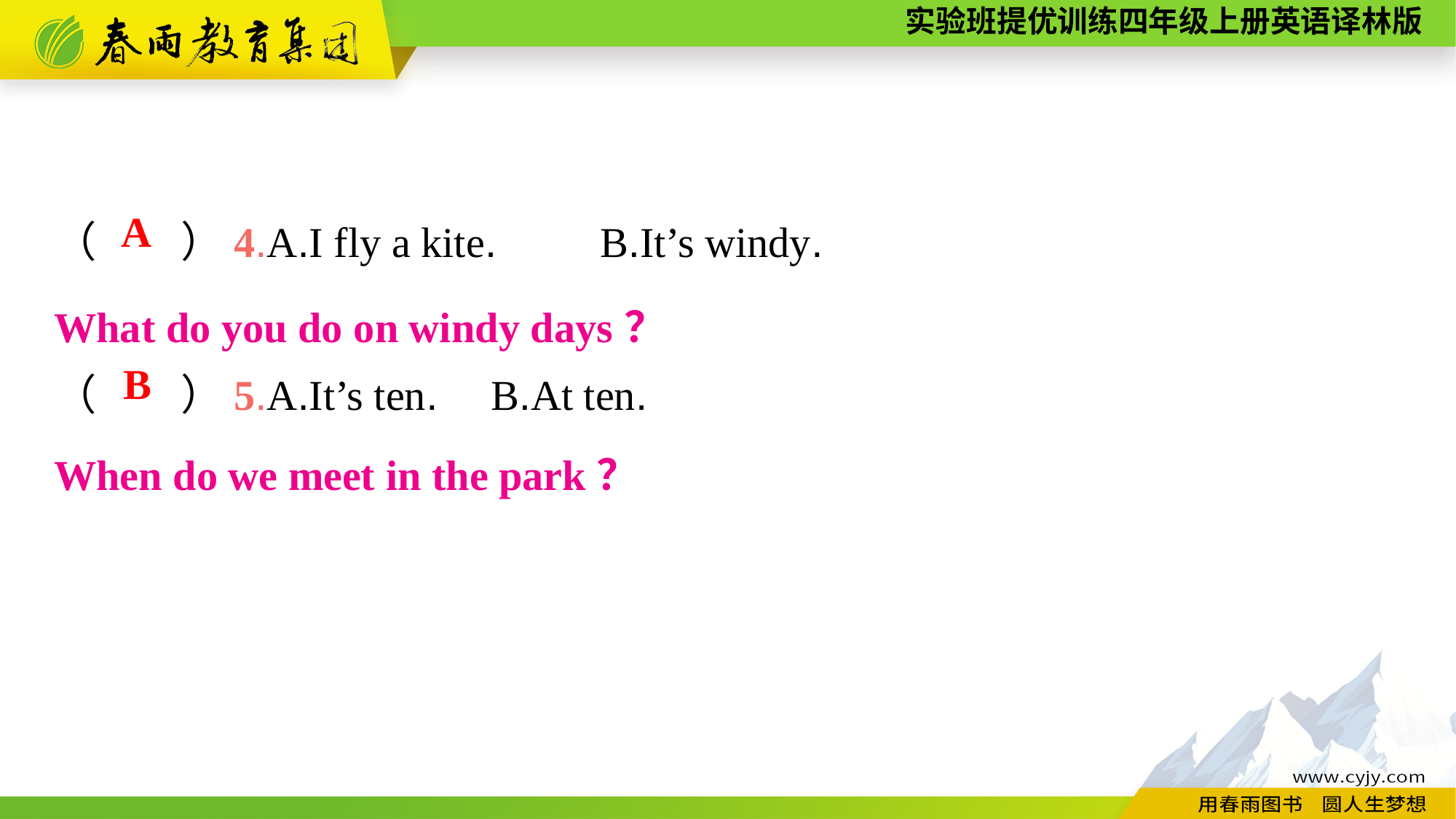

（　　）4.A.I fly a kite.	B.It’s windy.

（　　）5.A.It’s ten.	B.At ten.
A
What do you do on windy days？
B
When do we meet in the park？